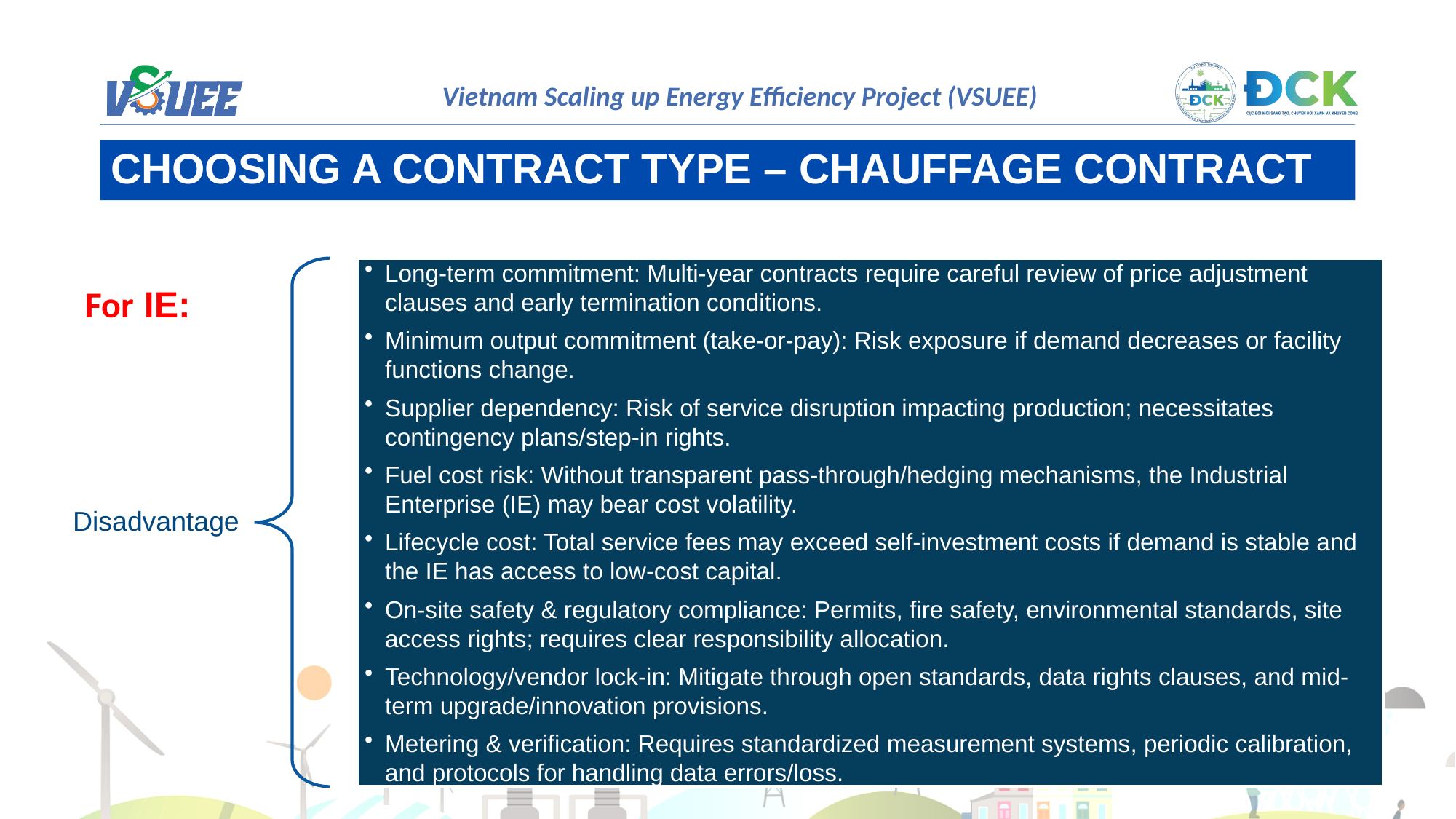

CHOOSING A CONTRACT TYPE – CHAUFFAGE CONTRACT
Disadvantage
Long-term commitment: Multi-year contracts require careful review of price adjustment clauses and early termination conditions.
Minimum output commitment (take-or-pay): Risk exposure if demand decreases or facility functions change.
Supplier dependency: Risk of service disruption impacting production; necessitates contingency plans/step-in rights.
Fuel cost risk: Without transparent pass-through/hedging mechanisms, the Industrial Enterprise (IE) may bear cost volatility.
Lifecycle cost: Total service fees may exceed self-investment costs if demand is stable and the IE has access to low-cost capital.
On-site safety & regulatory compliance: Permits, fire safety, environmental standards, site access rights; requires clear responsibility allocation.
Technology/vendor lock-in: Mitigate through open standards, data rights clauses, and mid-term upgrade/innovation provisions.
Metering & verification: Requires standardized measurement systems, periodic calibration, and protocols for handling data errors/loss.
For IE: